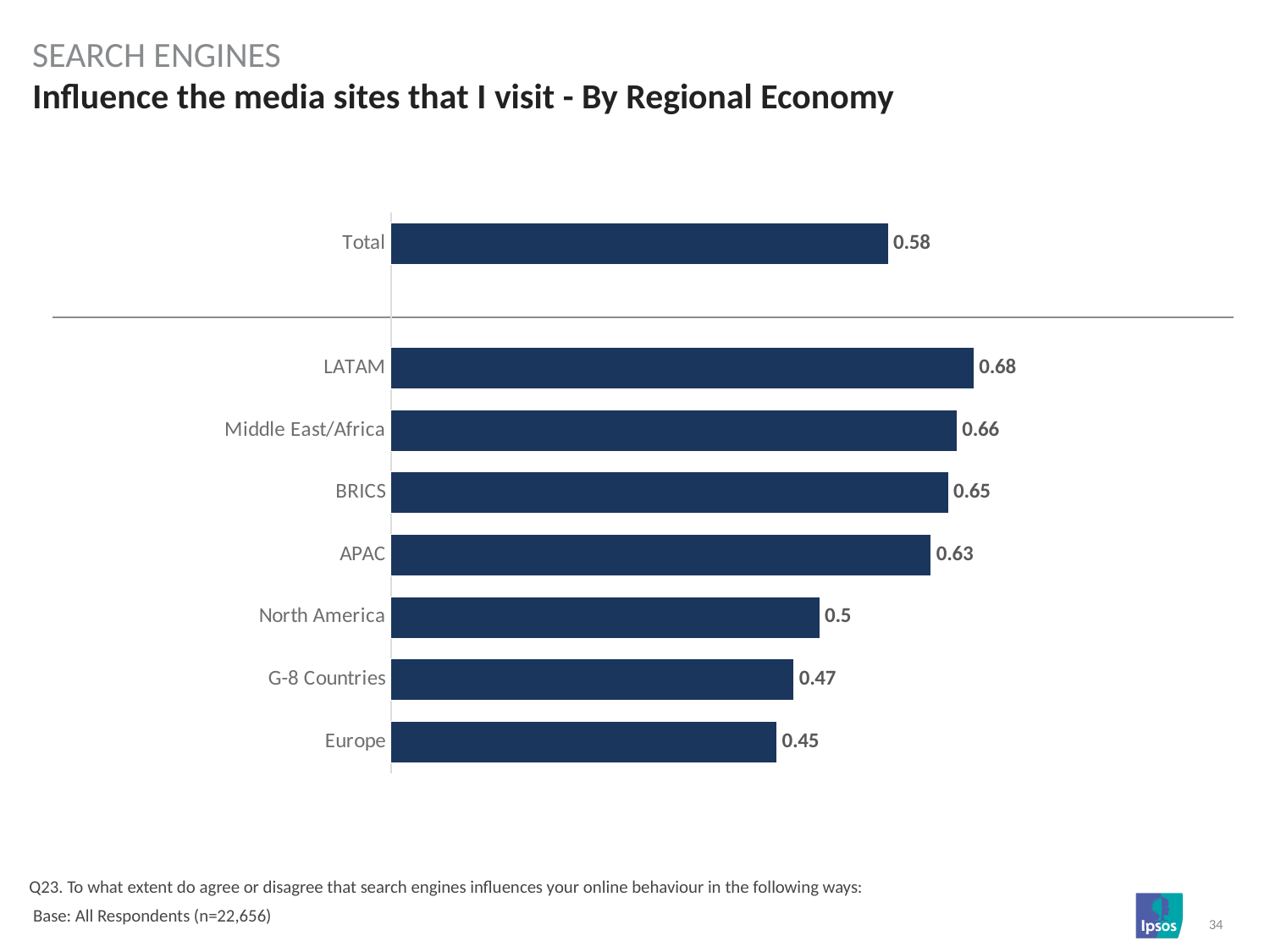

SEARCH ENGINES
# Influence the media sites that I visit - By Regional Economy

### Chart

| Category | Column1 |
|---|---|
| Total | 0.58 |
|  | None |
| LATAM | 0.68 |
| Middle East/Africa | 0.66 |
| BRICS | 0.65 |
| APAC | 0.63 |
| North America | 0.5 |
| G-8 Countries | 0.47 |
| Europe | 0.45 |
Q23. To what extent do agree or disagree that search engines influences your online behaviour in the following ways:
 Base: All Respondents (n=22,656)